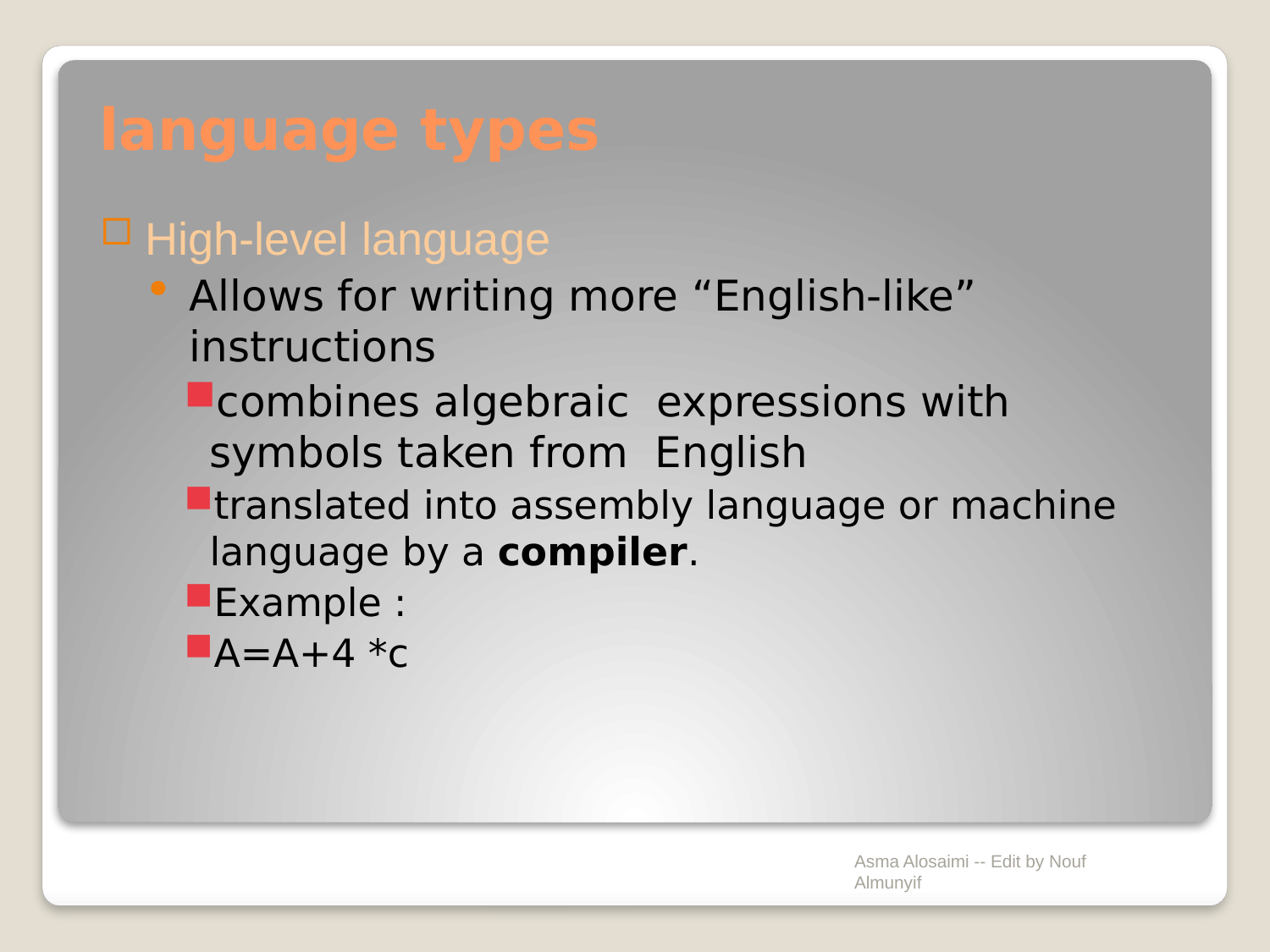

# language types
High-level language
Allows for writing more “English-like” instructions
combines algebraic  expressions with symbols taken from  English
translated into assembly language or machine language by a compiler.
Example :
A=A+4 *c

Asma Alosaimi -- Edit by Nouf Almunyif